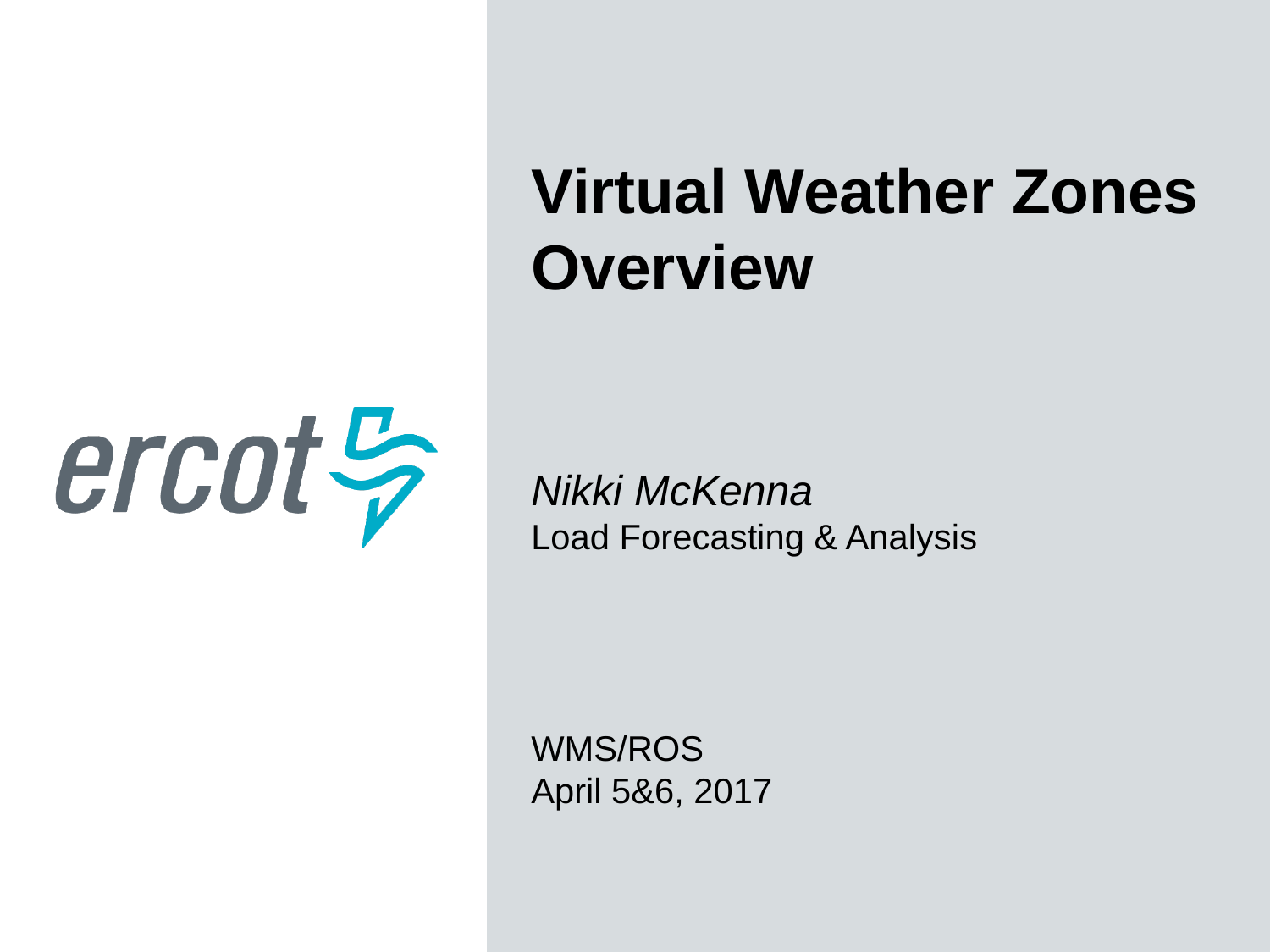

Virtual Weather Zones Overview

Nikki McKenna
Load Forecasting & Analysis

WMS/ROS
April 5&6, 2017